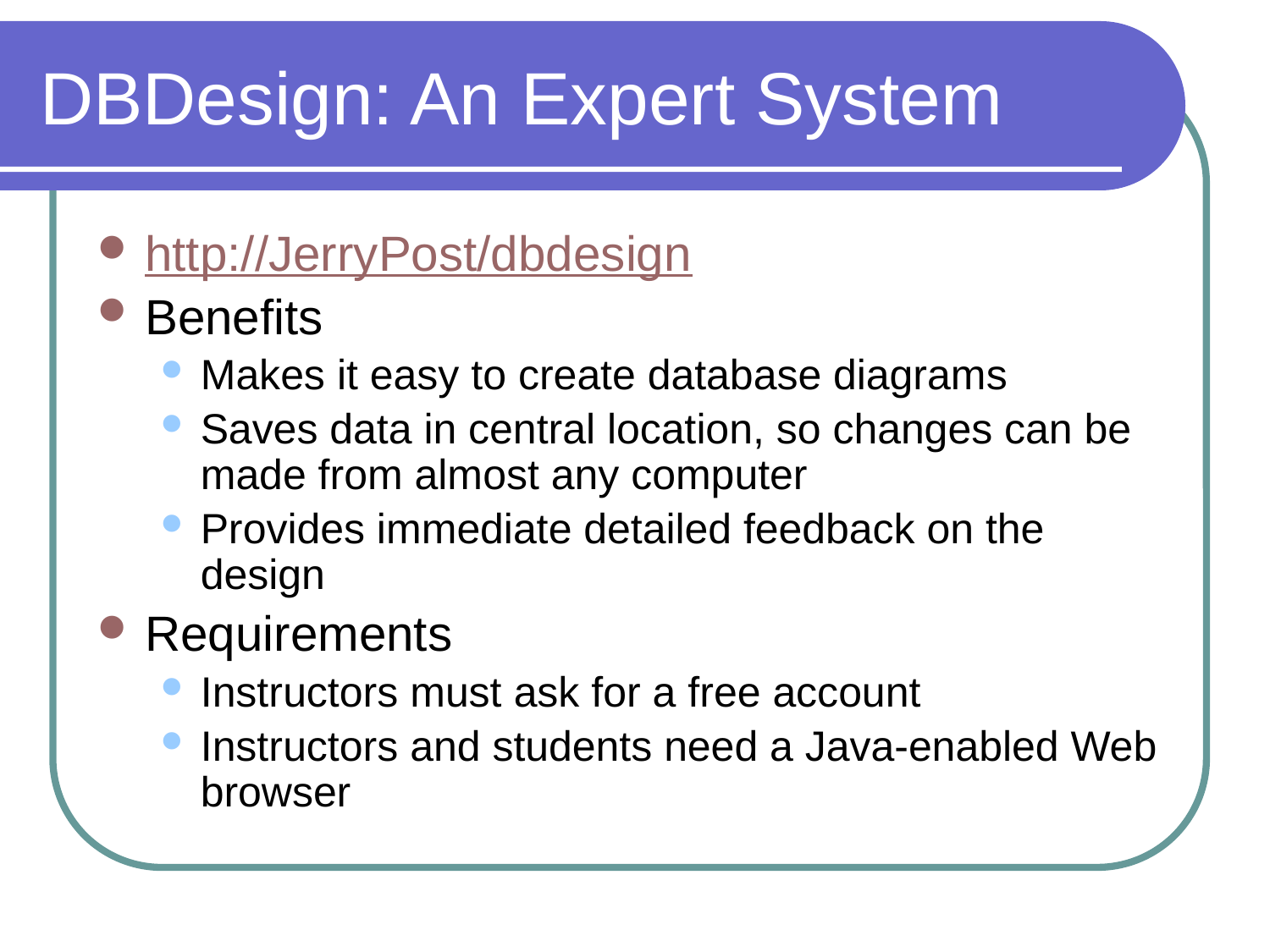

# DBDesign: An Expert System
http://JerryPost/dbdesign
Benefits
Makes it easy to create database diagrams
Saves data in central location, so changes can be made from almost any computer
Provides immediate detailed feedback on the design
Requirements
Instructors must ask for a free account
Instructors and students need a Java-enabled Web browser